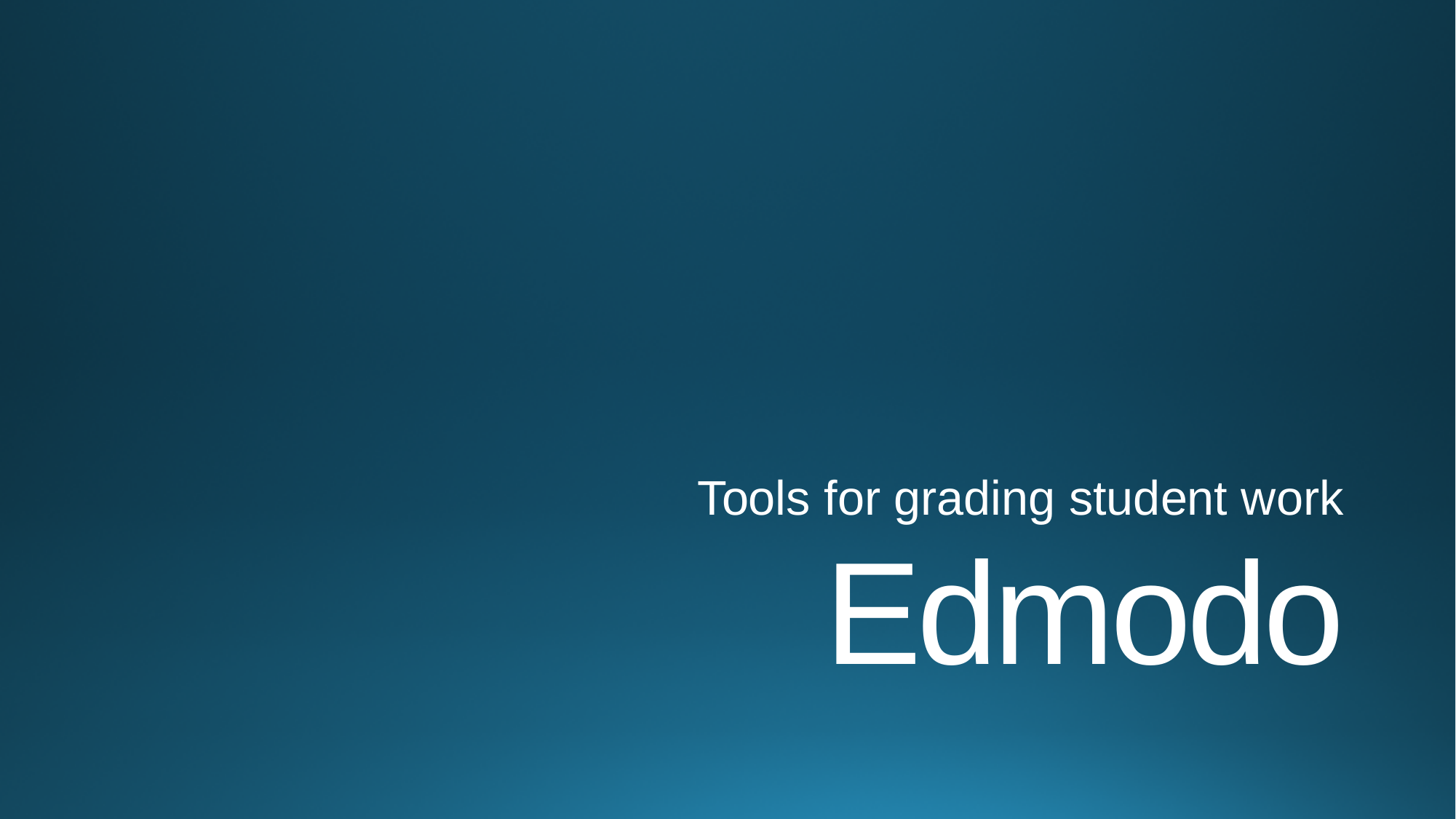

Tools for grading student work
# Edmodo